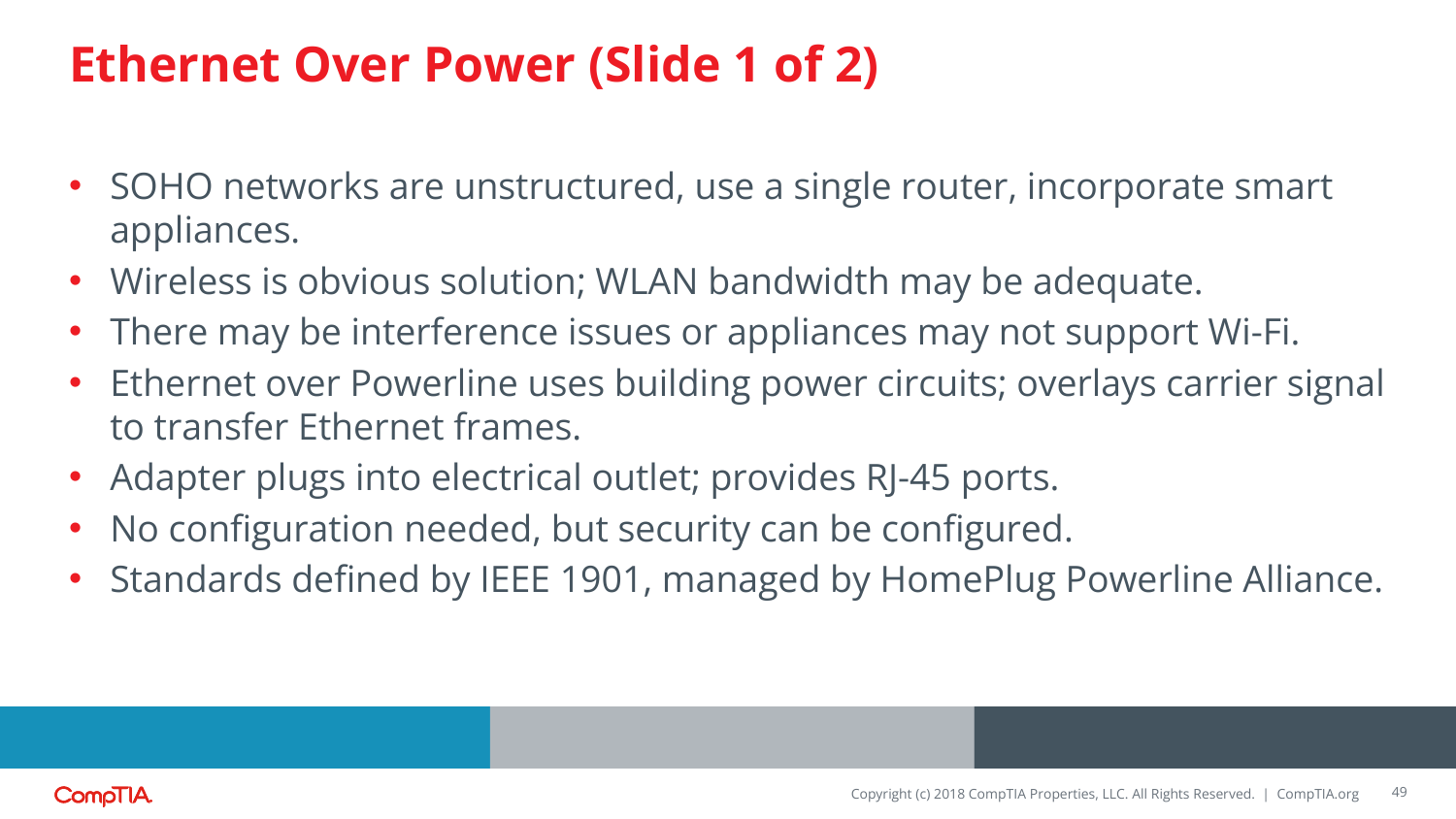

# Ethernet Over Power (Slide 1 of 2)
SOHO networks are unstructured, use a single router, incorporate smart appliances.
Wireless is obvious solution; WLAN bandwidth may be adequate.
There may be interference issues or appliances may not support Wi-Fi.
Ethernet over Powerline uses building power circuits; overlays carrier signal to transfer Ethernet frames.
Adapter plugs into electrical outlet; provides RJ-45 ports.
No configuration needed, but security can be configured.
Standards defined by IEEE 1901, managed by HomePlug Powerline Alliance.
49